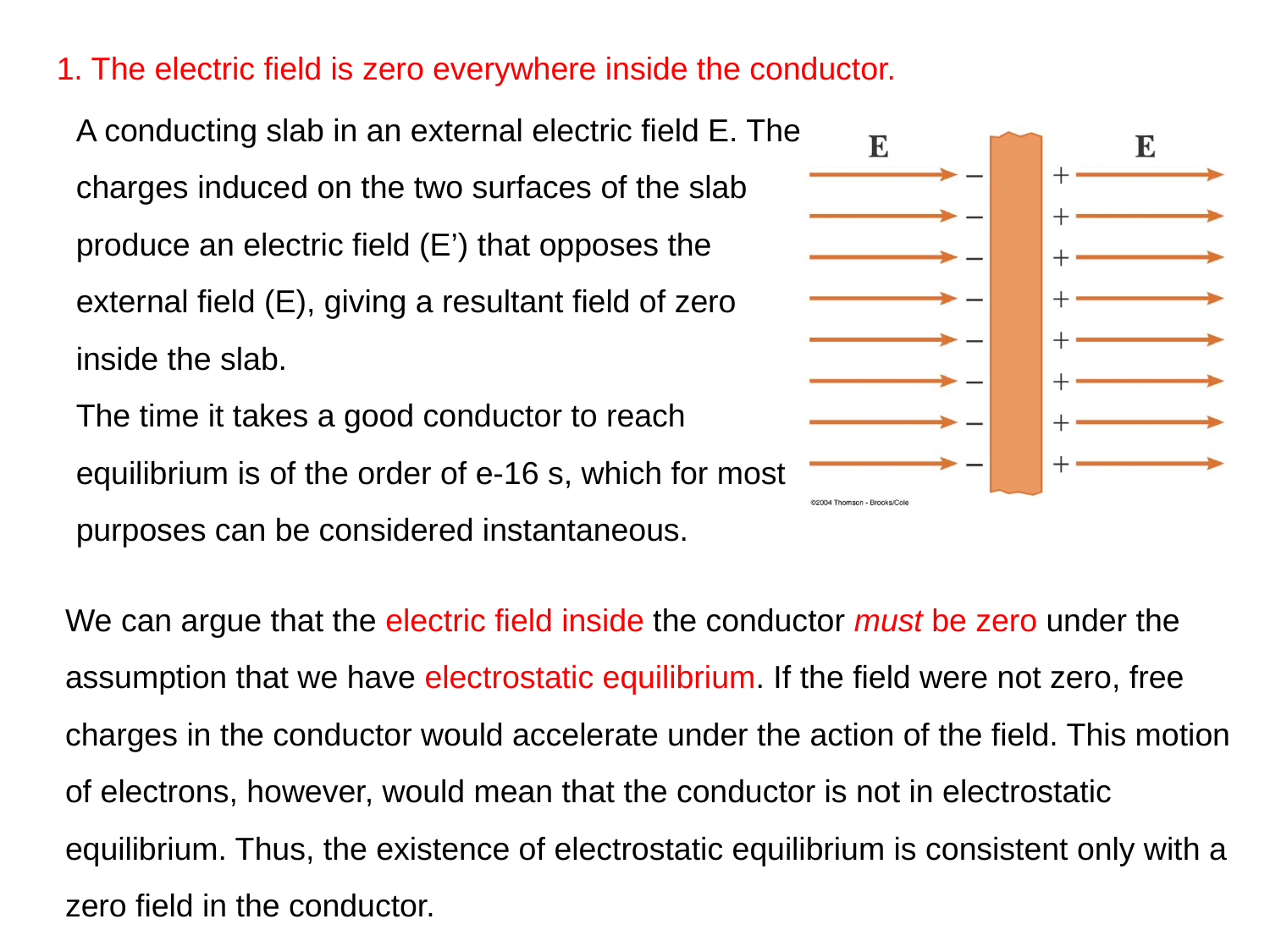

1. The electric field is zero everywhere inside the conductor.
A conducting slab in an external electric field E. The charges induced on the two surfaces of the slab produce an electric field (E’) that opposes the external field (E), giving a resultant field of zero inside the slab.
The time it takes a good conductor to reach equilibrium is of the order of e-16 s, which for most purposes can be considered instantaneous.

We can argue that the electric field inside the conductor must be zero under the assumption that we have electrostatic equilibrium. If the field were not zero, free charges in the conductor would accelerate under the action of the field. This motion of electrons, however, would mean that the conductor is not in electrostatic equilibrium. Thus, the existence of electrostatic equilibrium is consistent only with a zero field in the conductor.